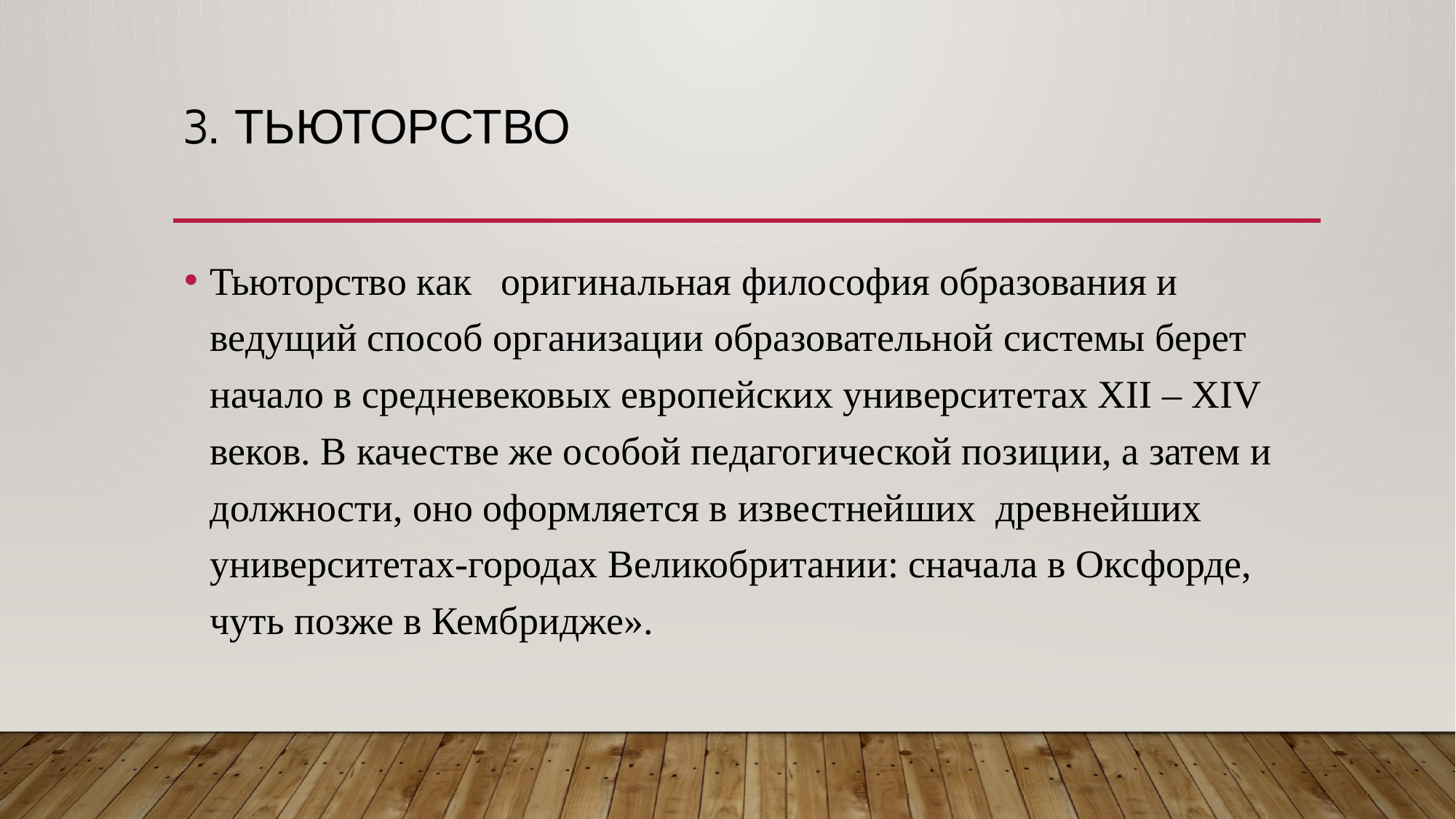

# 3. Тьюторство
Тьюторство как   оригинальная философия образования и ведущий способ организации образовательной системы берет начало в средневековых европейских университетах XII – XIV веков. В качестве же особой педагогической позиции, а затем и должности, оно оформляется в известнейших  древнейших университетах-городах Великобритании: сначала в Оксфорде, чуть позже в Кембридже».